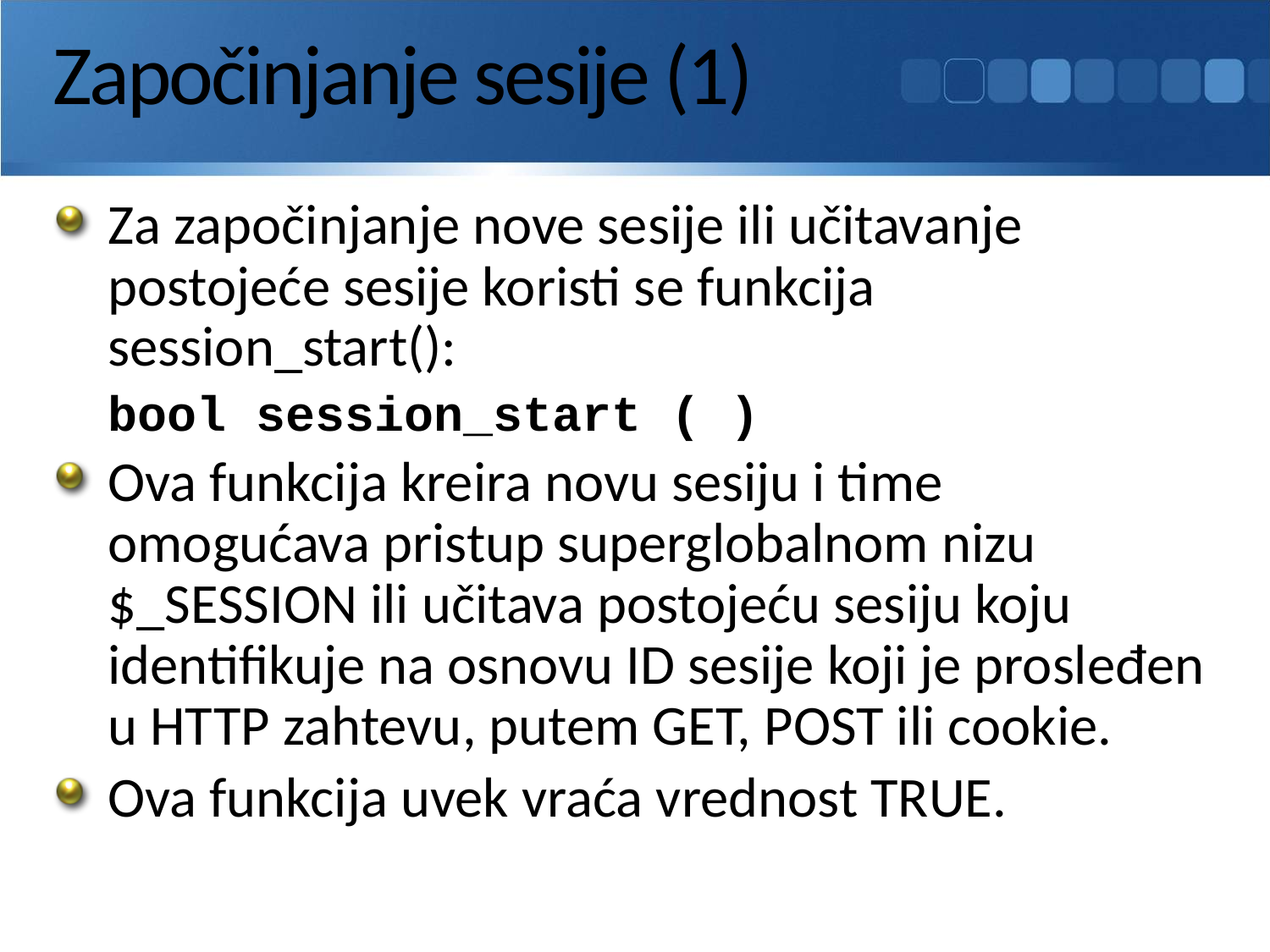

# Započinjanje sesije (1)
Za započinjanje nove sesije ili učitavanje postojeće sesije koristi se funkcija session_start():
	bool session_start ( )
Ova funkcija kreira novu sesiju i time omogućava pristup superglobalnom nizu $_SESSION ili učitava postojeću sesiju koju identifikuje na osnovu ID sesije koji je prosleđen u HTTP zahtevu, putem GET, POST ili cookie.
Ova funkcija uvek vraća vrednost TRUE.